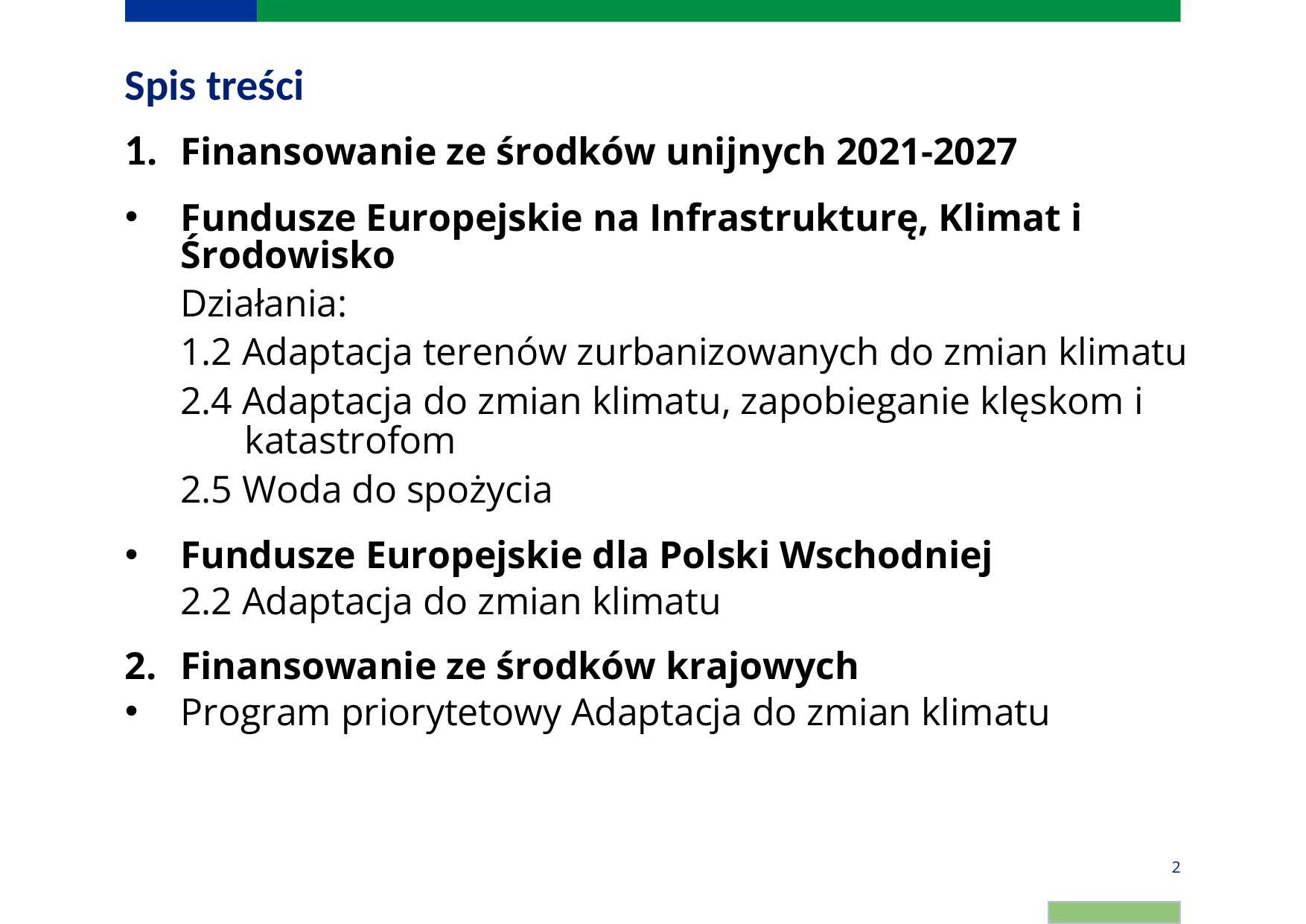

# Spis treści
1. 	Finansowanie ze środków unijnych 2021-2027
Fundusze Europejskie na Infrastrukturę, Klimat i Środowisko
Działania:
1.2 Adaptacja terenów zurbanizowanych do zmian klimatu
2.4 Adaptacja do zmian klimatu, zapobieganie klęskom i katastrofom
2.5 Woda do spożycia
Fundusze Europejskie dla Polski Wschodniej
2.2 Adaptacja do zmian klimatu
2. 	Finansowanie ze środków krajowych
Program priorytetowy Adaptacja do zmian klimatu

2